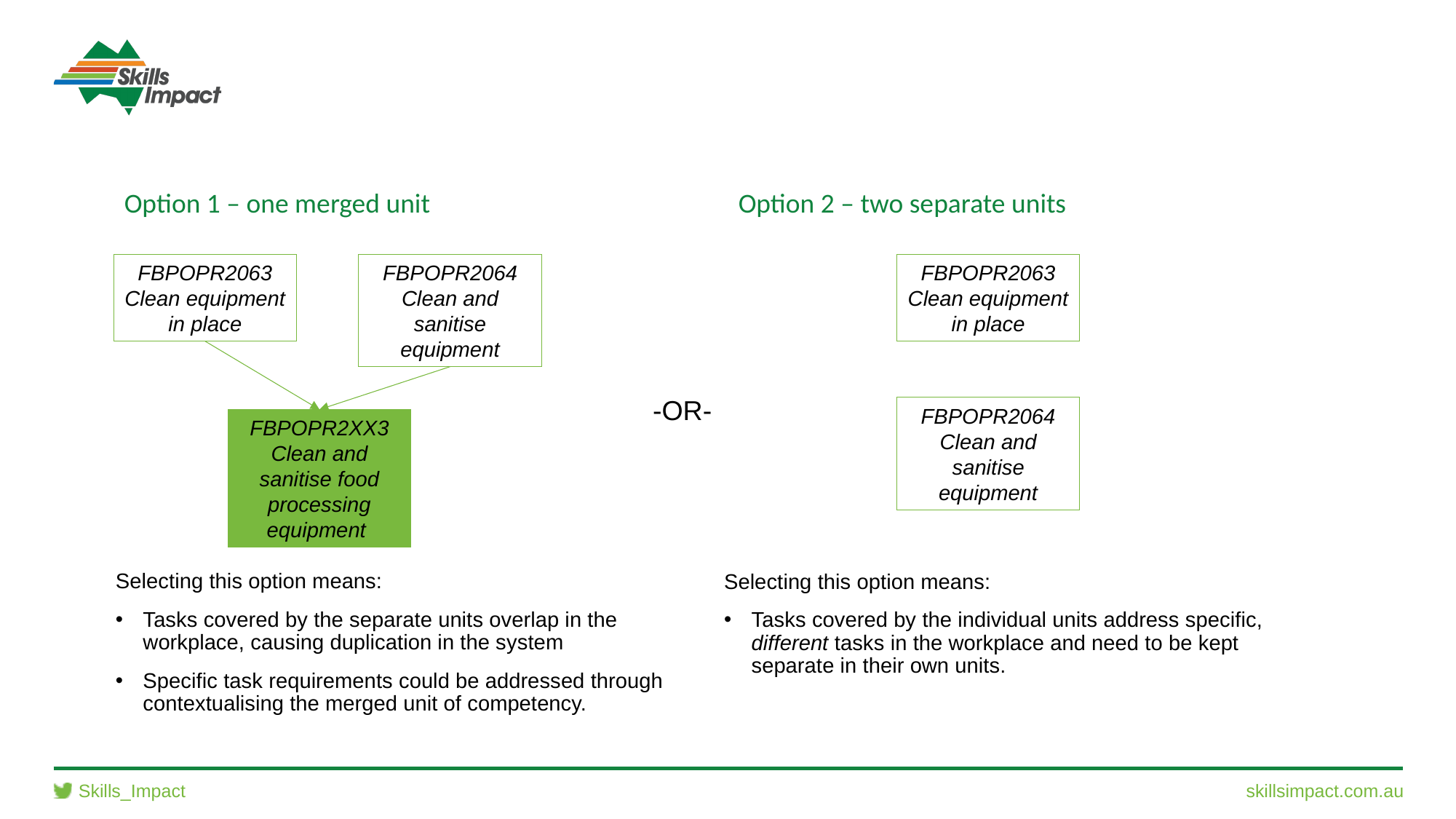

Option 1 – one merged unit
Option 2 – two separate units
FBPOPR2063 Clean equipment in place
FBPOPR2064 Clean and sanitise equipment
FBPOPR2063 Clean equipment in place
-OR-
FBPOPR2064 Clean and sanitise equipment
FBPOPR2XX3 Clean and sanitise food processing equipment
Selecting this option means:
Tasks covered by the separate units overlap in the workplace, causing duplication in the system
Specific task requirements could be addressed through contextualising the merged unit of competency.
Selecting this option means:
Tasks covered by the individual units address specific, different tasks in the workplace and need to be kept separate in their own units.